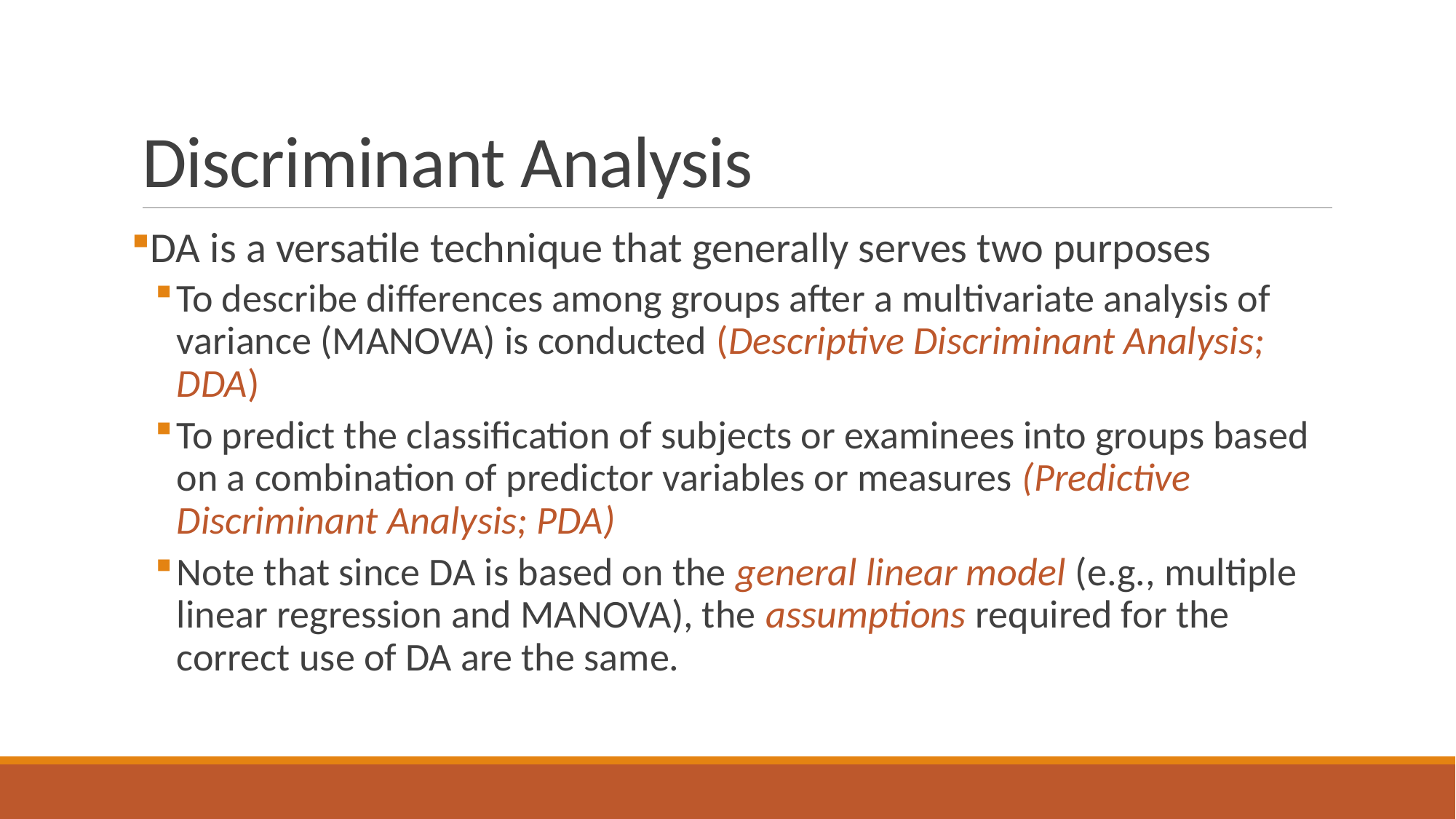

# Discriminant Analysis
DA is a versatile technique that generally serves two purposes
To describe differences among groups after a multivariate analysis of variance (MANOVA) is conducted (Descriptive Discriminant Analysis; DDA)
To predict the classification of subjects or examinees into groups based on a combination of predictor variables or measures (Predictive Discriminant Analysis; PDA)
Note that since DA is based on the general linear model (e.g., multiple linear regression and MANOVA), the assumptions required for the correct use of DA are the same.